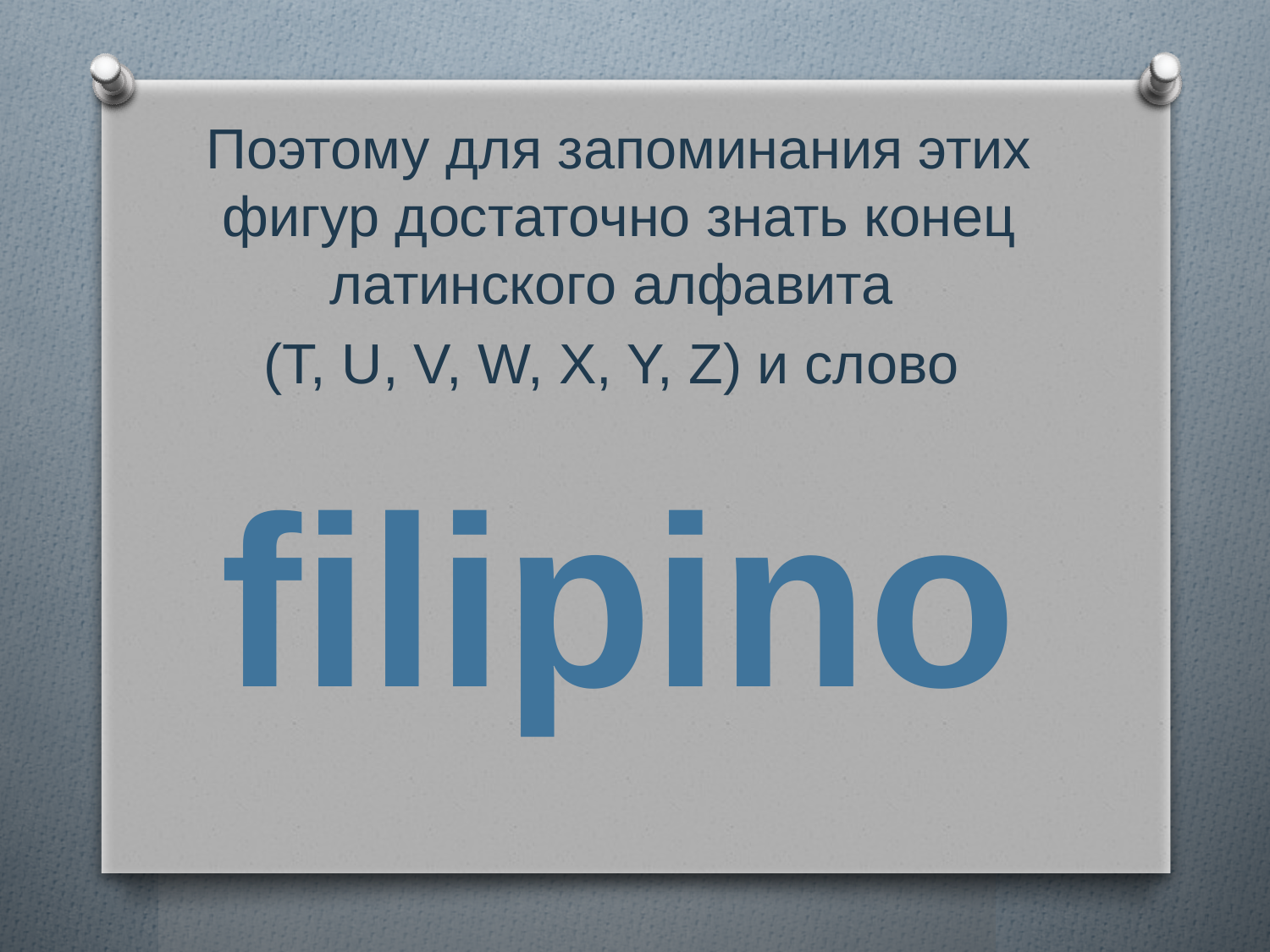

Поэтому для запоминания этих фигур достаточно знать конец латинского алфавита
(T, U, V, W, X, Y, Z) и слово
filipino